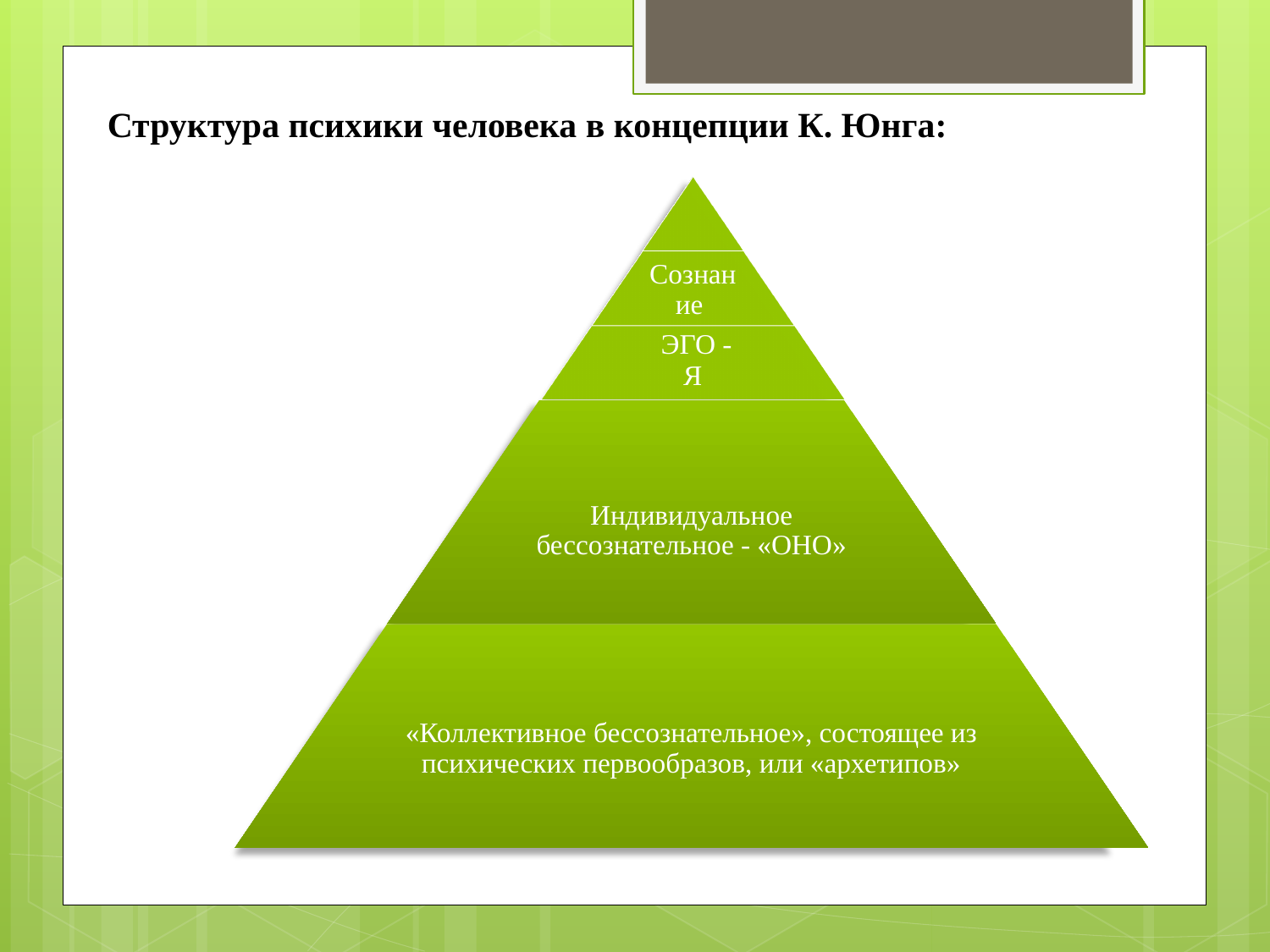

Структура психики человека в концепции К. Юнга:

Сознание
 ЭГО - Я
Индивидуальное бессознательное - «ОНО»
«Коллективное бессознательное», состоящее из психических первообразов, или «архетипов»